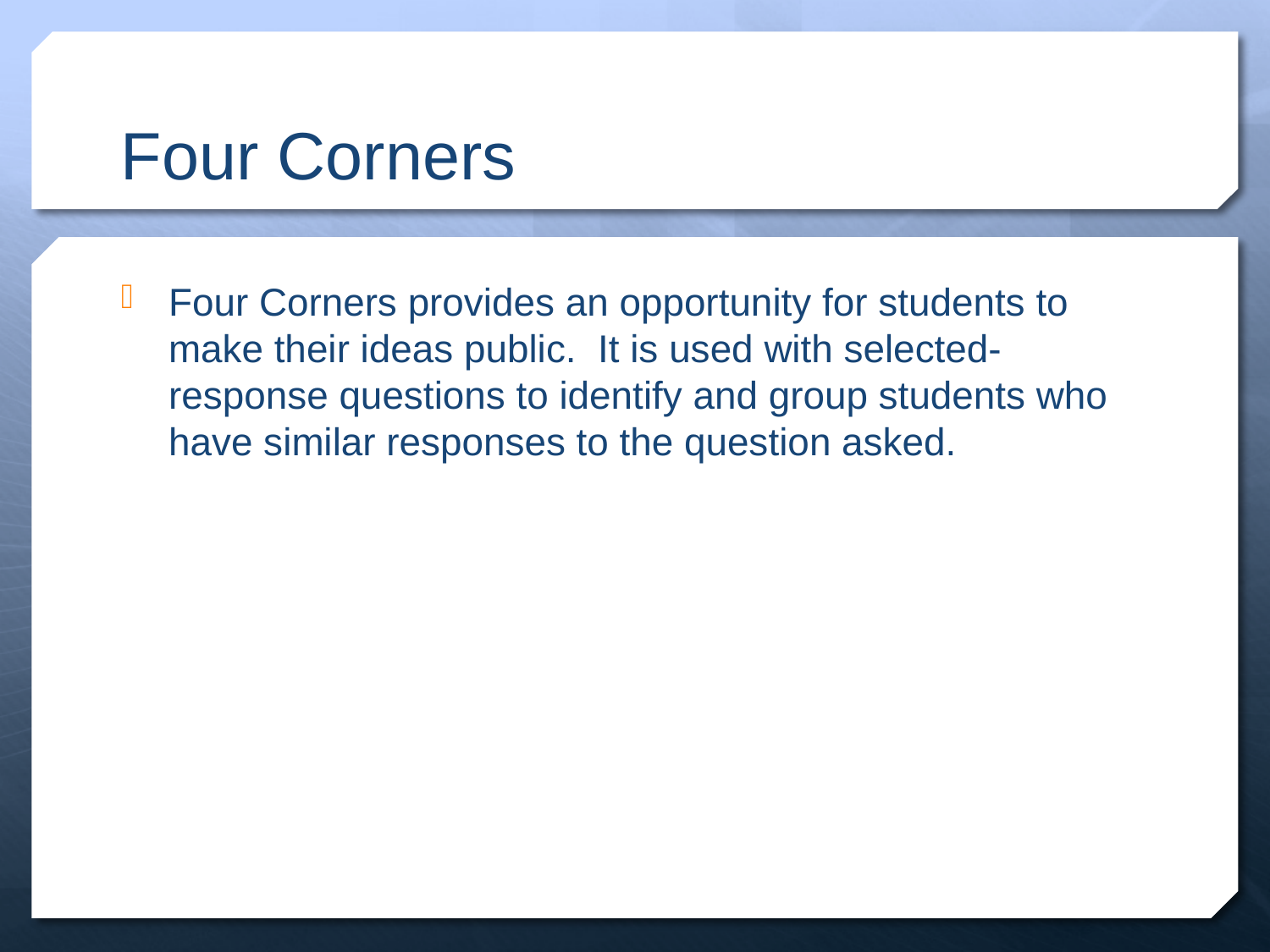

# Four Corners
Four Corners provides an opportunity for students to make their ideas public.  It is used with selected-response questions to identify and group students who have similar responses to the question asked.